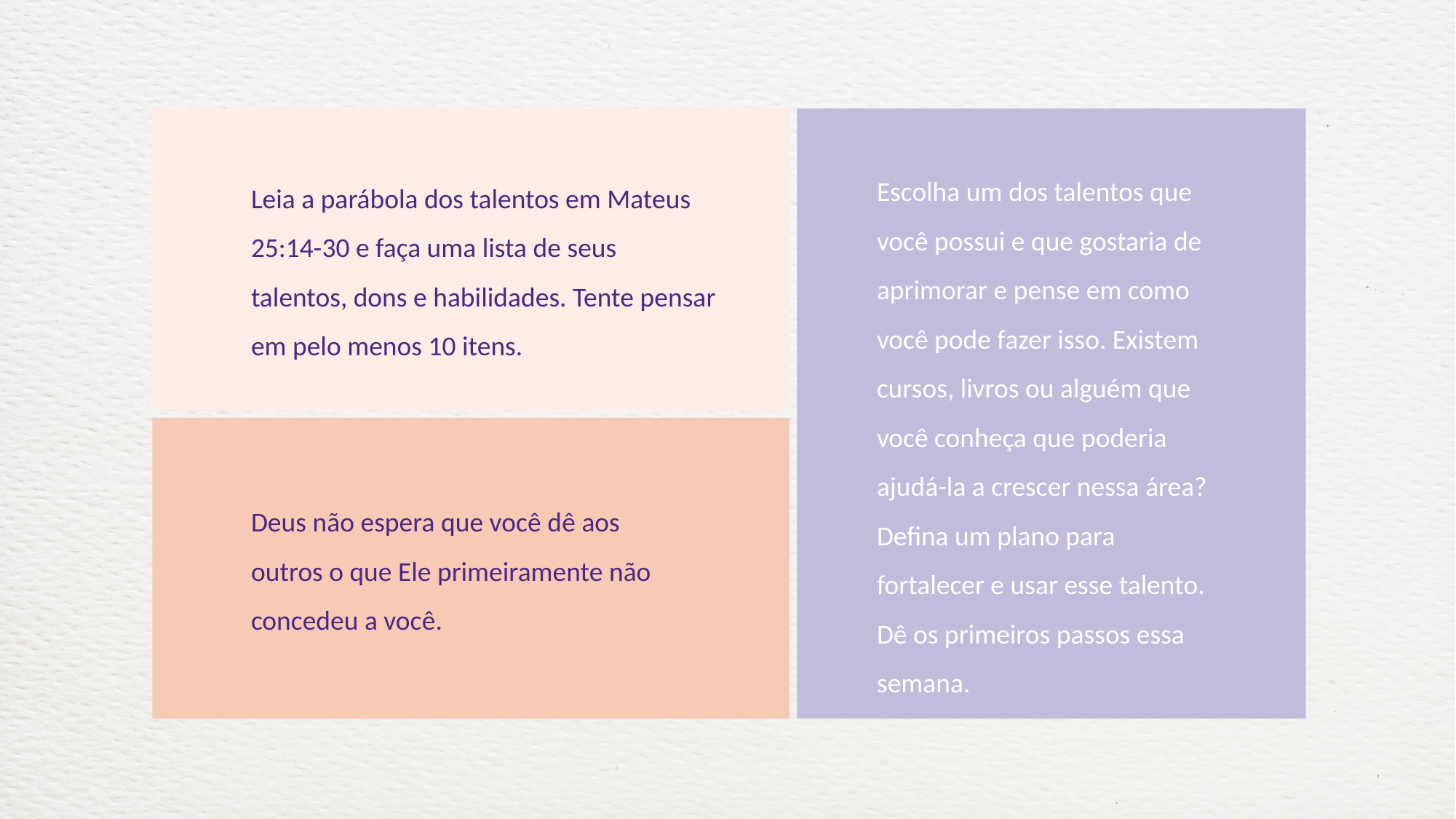

Escolha um dos talentos que você possui e que gostaria de aprimorar e pense em como você pode fazer isso. Existem cursos, livros ou alguém que você conheça que poderia ajudá-la a crescer nessa área? Defina um plano para fortalecer e usar esse talento. Dê os primeiros passos essa semana.

Leia a parábola dos talentos em Mateus 25:14-30 e faça uma lista de seus talentos, dons e habilidades. Tente pensar em pelo menos 10 itens.

Deus não espera que você dê aos outros o que Ele primeiramente não concedeu a você.